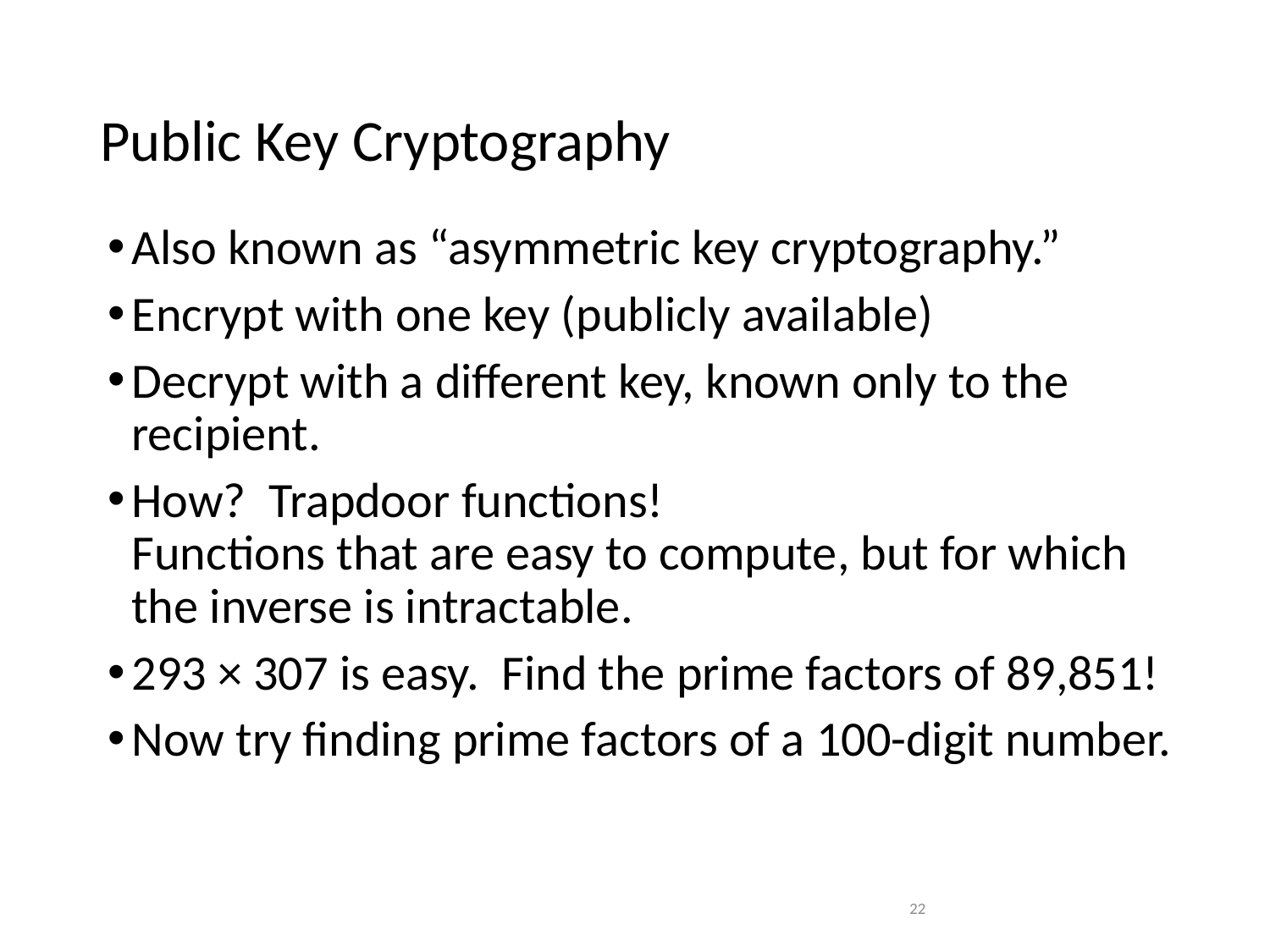

# Public Key Cryptography
Also known as “asymmetric key cryptography.”
Encrypt with one key (publicly available)
Decrypt with a different key, known only to the recipient.
How?  Trapdoor functions!
Functions that are easy to compute, but for which the inverse is intractable.
293 × 307 is easy.  Find the prime factors of 89,851!
Now try finding prime factors of a 100-digit number.
22